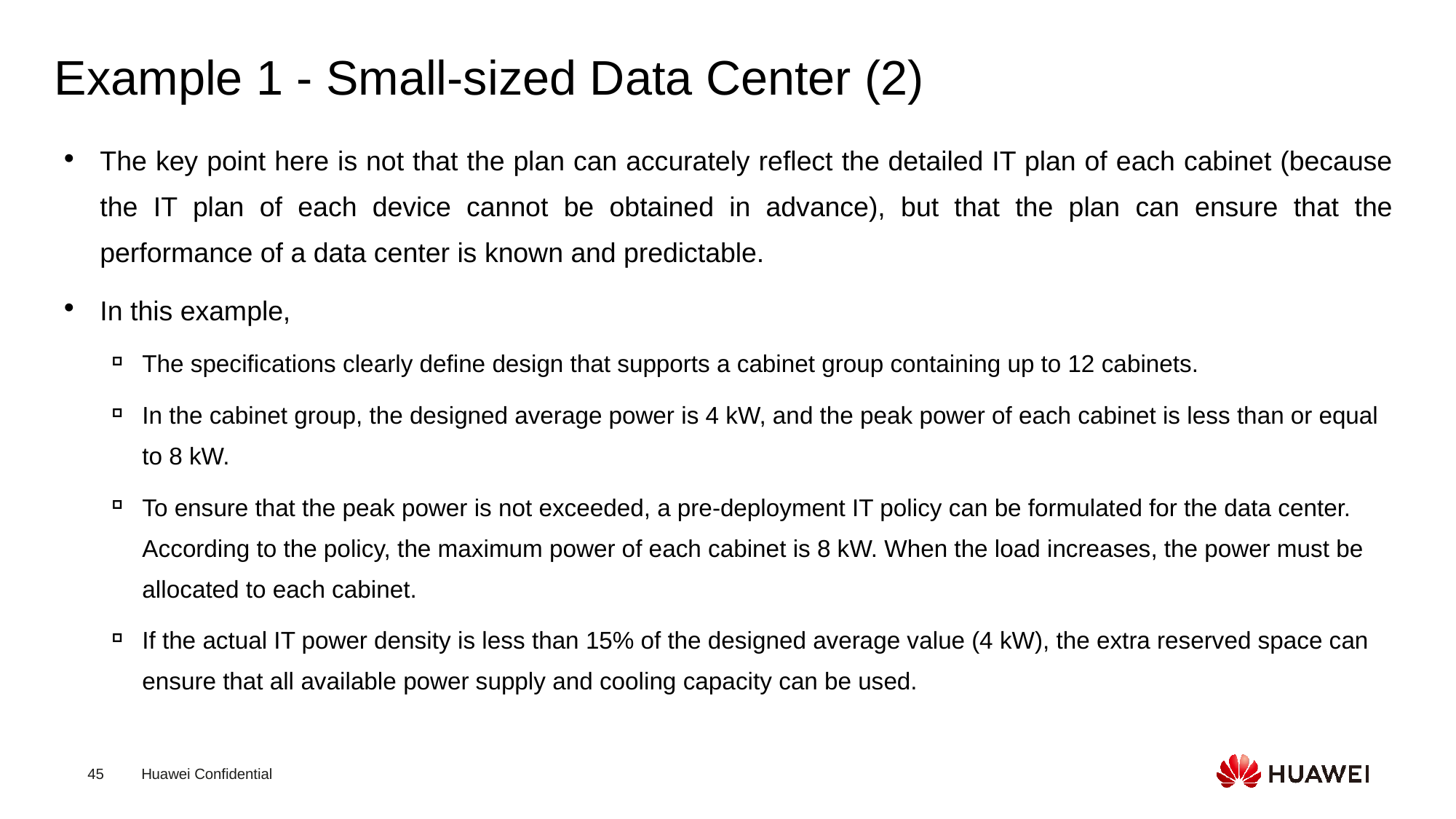

# Example 1 - Small-sized Data Center (2)
The key point here is not that the plan can accurately reflect the detailed IT plan of each cabinet (because the IT plan of each device cannot be obtained in advance), but that the plan can ensure that the performance of a data center is known and predictable.
In this example,
The specifications clearly define design that supports a cabinet group containing up to 12 cabinets.
In the cabinet group, the designed average power is 4 kW, and the peak power of each cabinet is less than or equal to 8 kW.
To ensure that the peak power is not exceeded, a pre-deployment IT policy can be formulated for the data center. According to the policy, the maximum power of each cabinet is 8 kW. When the load increases, the power must be allocated to each cabinet.
If the actual IT power density is less than 15% of the designed average value (4 kW), the extra reserved space can ensure that all available power supply and cooling capacity can be used.